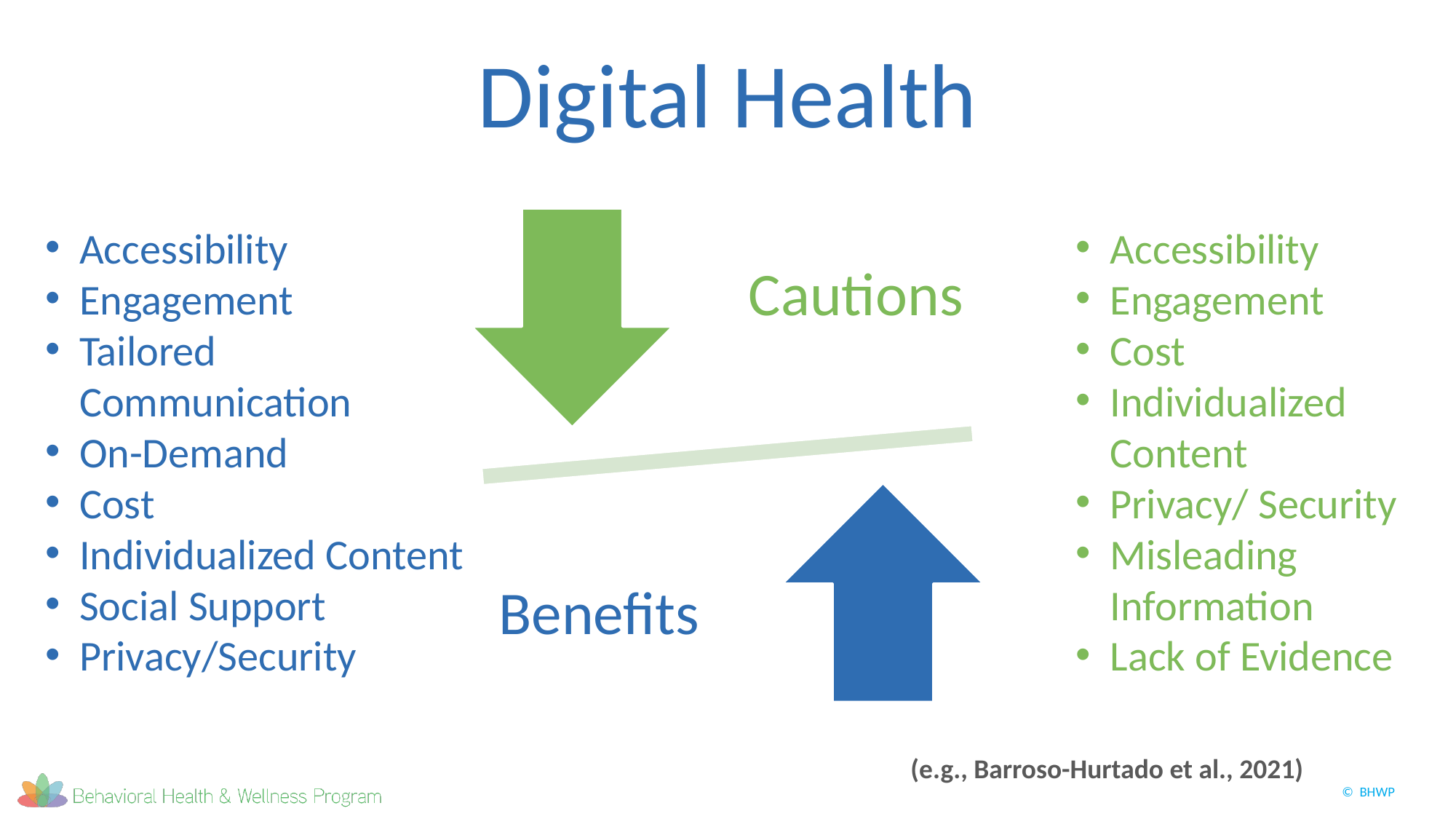

# Digital Health
Cautions
Benefits
Accessibility
Engagement
Tailored Communication
On-Demand
Cost
Individualized Content
Social Support
Privacy/Security
Accessibility
Engagement
Cost
Individualized Content
Privacy/ Security
Misleading Information
Lack of Evidence
(e.g., Barroso-Hurtado et al., 2021)